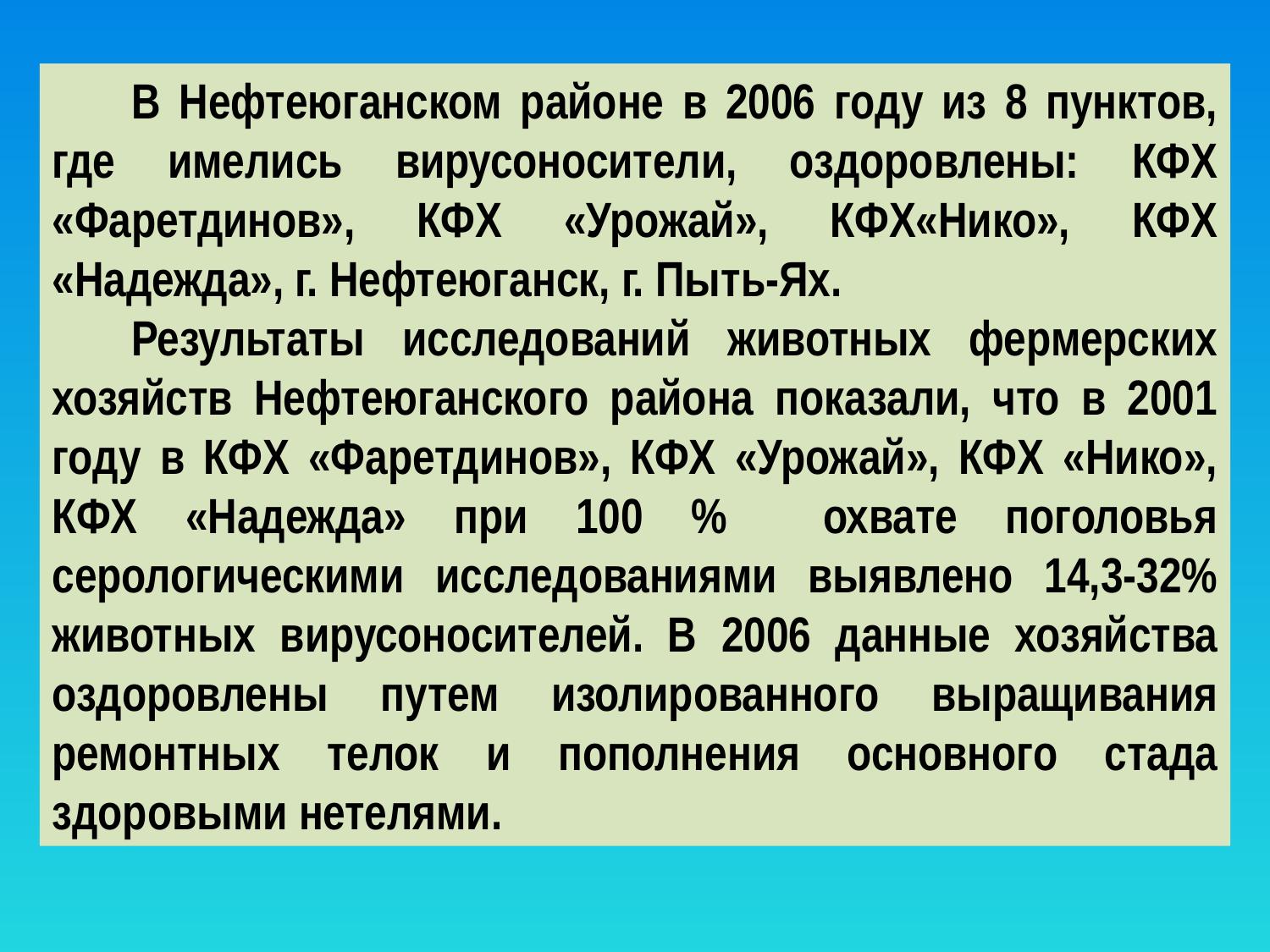

В Нефтеюганском районе в 2006 году из 8 пунктов, где имелись вирусоносители, оздоровлены: КФХ «Фаретдинов», КФХ «Урожай», КФХ«Нико», КФХ «Надежда», г. Нефтеюганск, г. Пыть-Ях.
Результаты исследований животных фермерских хозяйств Нефтеюганского района показали, что в 2001 году в КФХ «Фаретдинов», КФХ «Урожай», КФХ «Нико», КФХ «Надежда» при 100 %  охвате поголовья серологическими исследованиями выявлено 14,3-32% животных вирусоносителей. В 2006 данные хозяйства оздоровлены путем изолированного выращивания ремонтных телок и пополнения основного стада здоровыми нетелями.